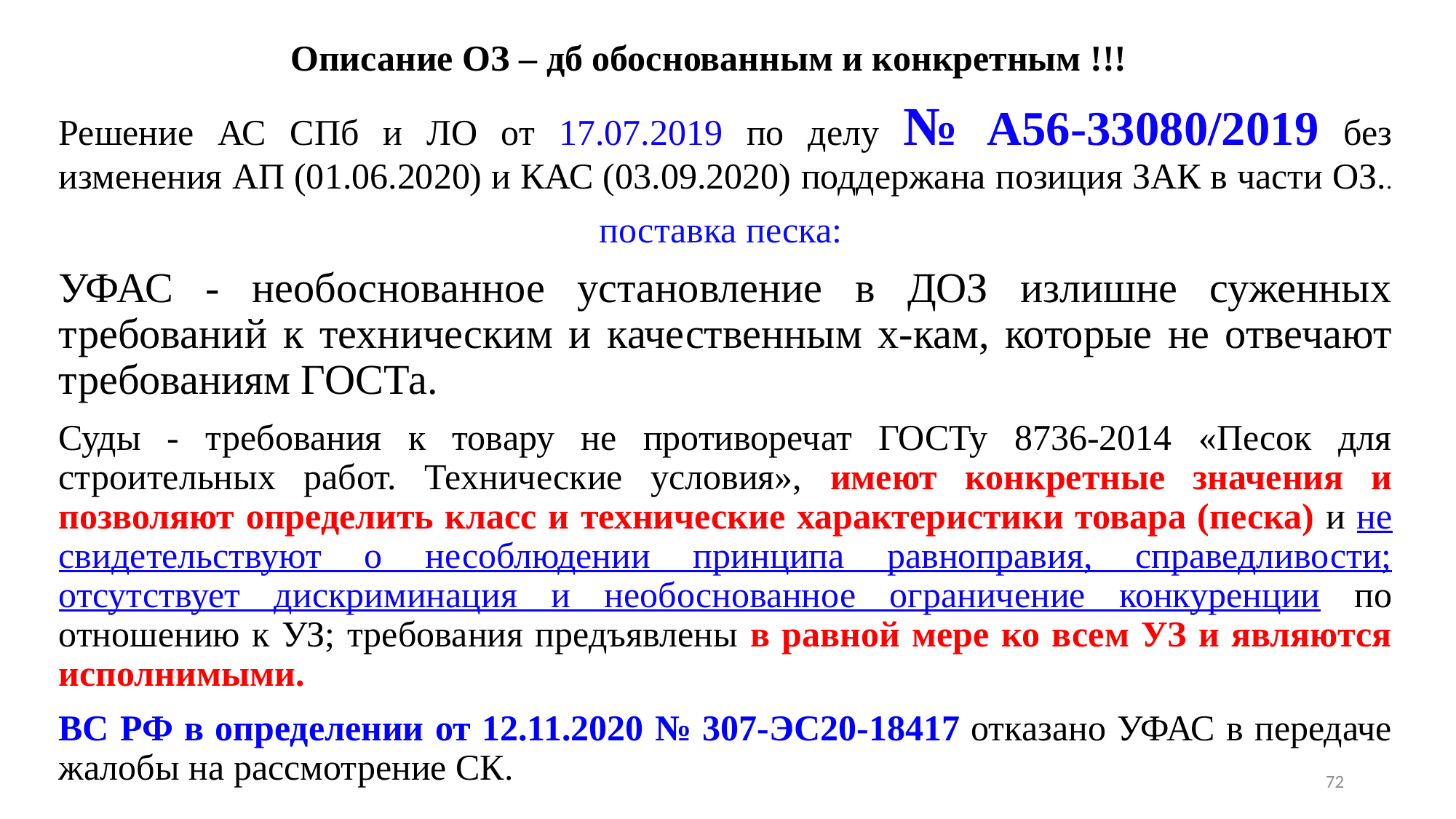

# Описание ОЗ – дб обоснованным и конкретным !!!
Решение АС СПб и ЛО от 17.07.2019 по делу № А56-33080/2019 без изменения АП (01.06.2020) и КАС (03.09.2020) поддержана позиция ЗАК в части ОЗ..
поставка песка:
УФАС - необоснованное установление в ДОЗ излишне суженных требований к техническим и качественным х-кам, которые не отвечают требованиям ГОСТа.
Суды - требования к товару не противоречат ГОСТу 8736-2014 «Песок для строительных работ. Технические условия», имеют конкретные значения и позволяют определить класс и технические характеристики товара (песка) и не свидетельствуют о несоблюдении принципа равноправия, справедливости; отсутствует дискриминация и необоснованное ограничение конкуренции по отношению к УЗ; требования предъявлены в равной мере ко всем УЗ и являются исполнимыми.
ВС РФ в определении от 12.11.2020 № 307-ЭС20-18417 отказано УФАС в передаче жалобы на рассмотрение СК.

72